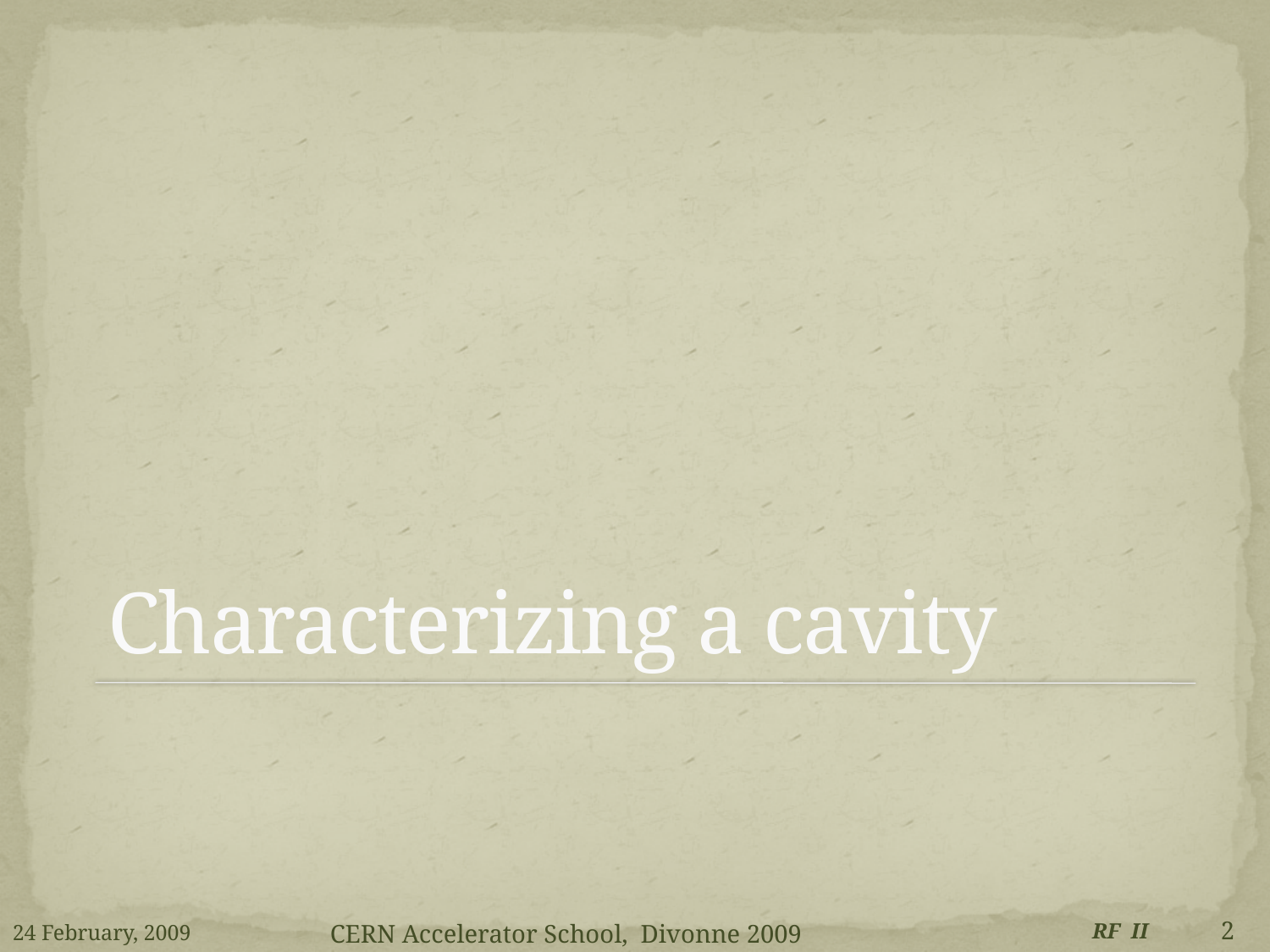

# Characterizing a cavity

24 February, 2009
RF  II
2